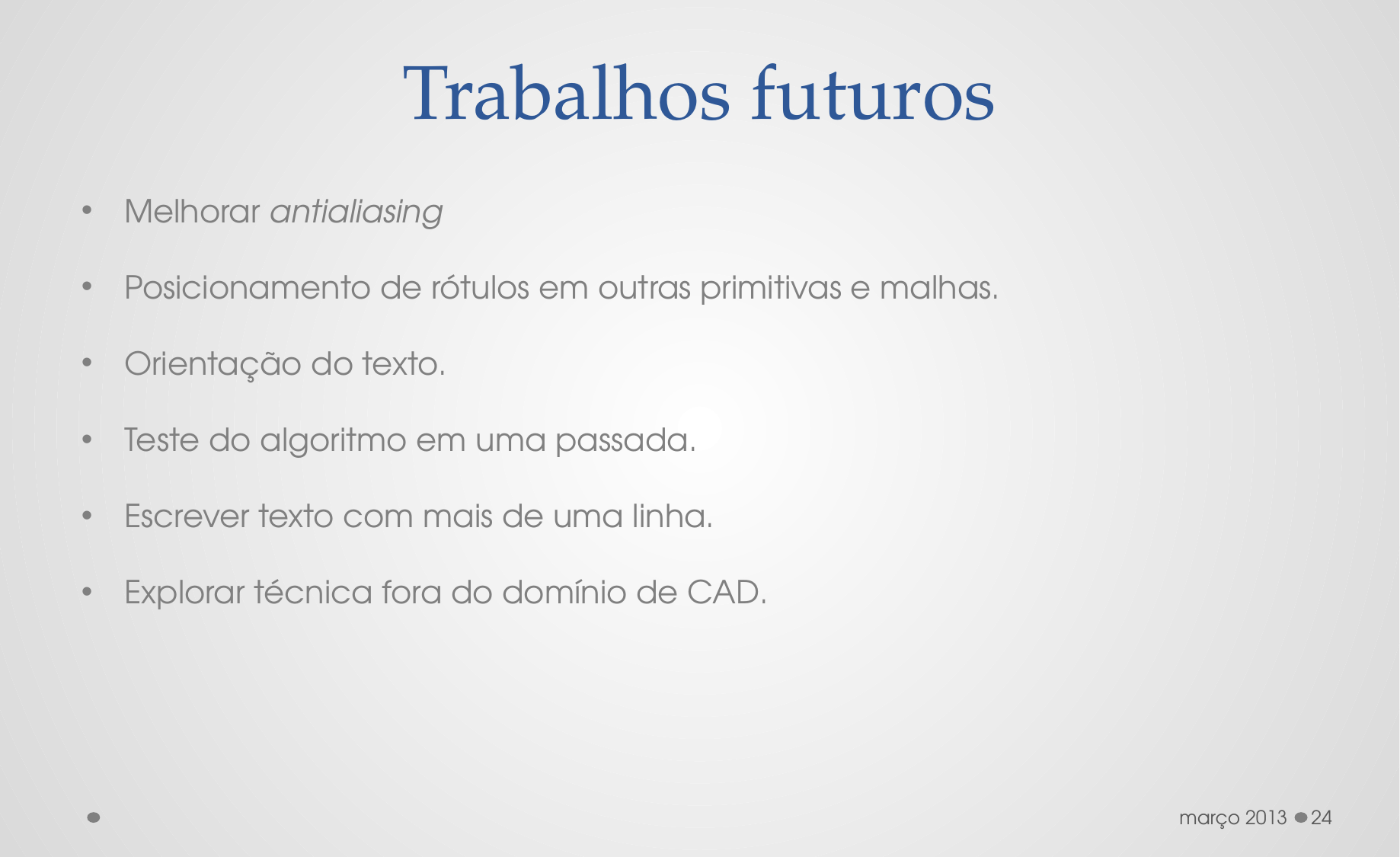

# Trabalhos futuros
Melhorar antialiasing
Posicionamento de rótulos em outras primitivas e malhas.
Orientação do texto.
Teste do algoritmo em uma passada.
Escrever texto com mais de uma linha.
Explorar técnica fora do domínio de CAD.

março 2013
24